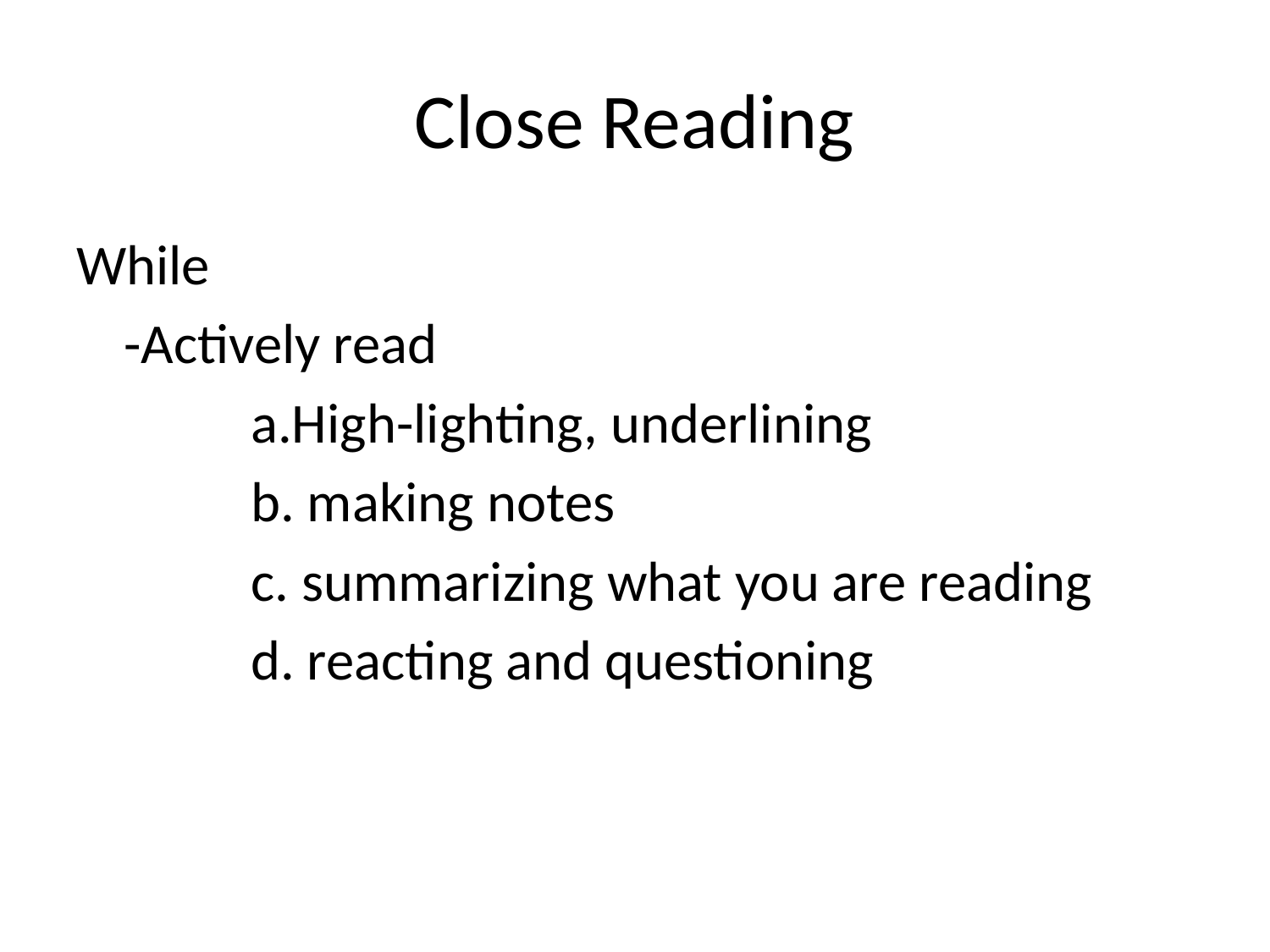

# Close Reading
While
	-Actively read
		a.High-lighting, underlining
		b. making notes
		c. summarizing what you are reading
		d. reacting and questioning